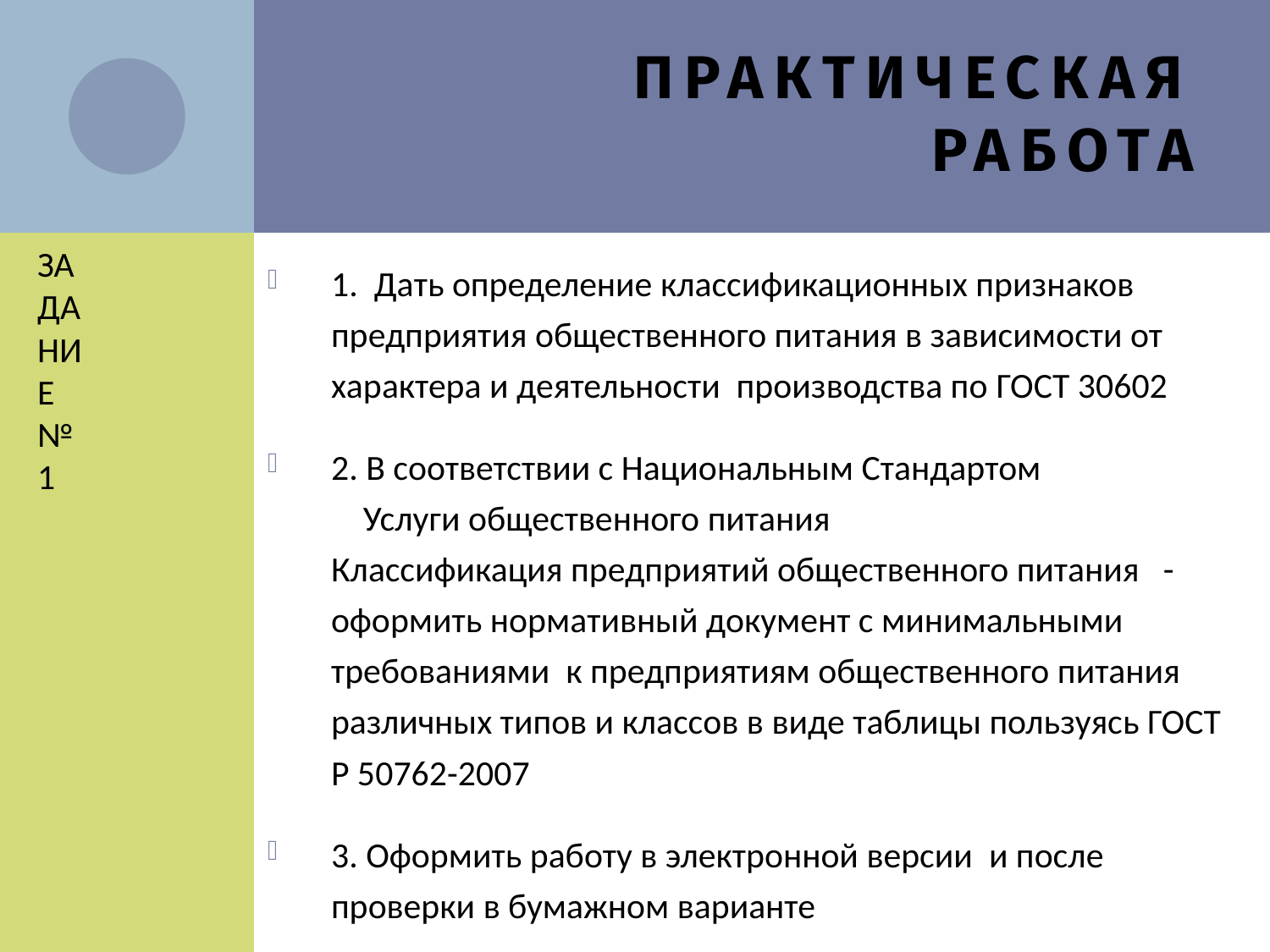

# ПРАКТИЧЕСКАЯ РАБОТА
ЗАДАНИЕ № 1
1.  Дать определение классификационных признаков  предприятия общественного питания в зависимости от характера и деятельности  производства по ГОСТ 30602
2. В соответствии с Национальным Стандартом                             Услуги общественного питания                                            Классификация предприятий общественного питания   - оформить нормативный документ с минимальными требованиями  к предприятиям общественного питания различных типов и классов в виде таблицы пользуясь ГОСТ Р 50762-2007
3. Оформить работу в электронной версии  и после проверки в бумажном варианте